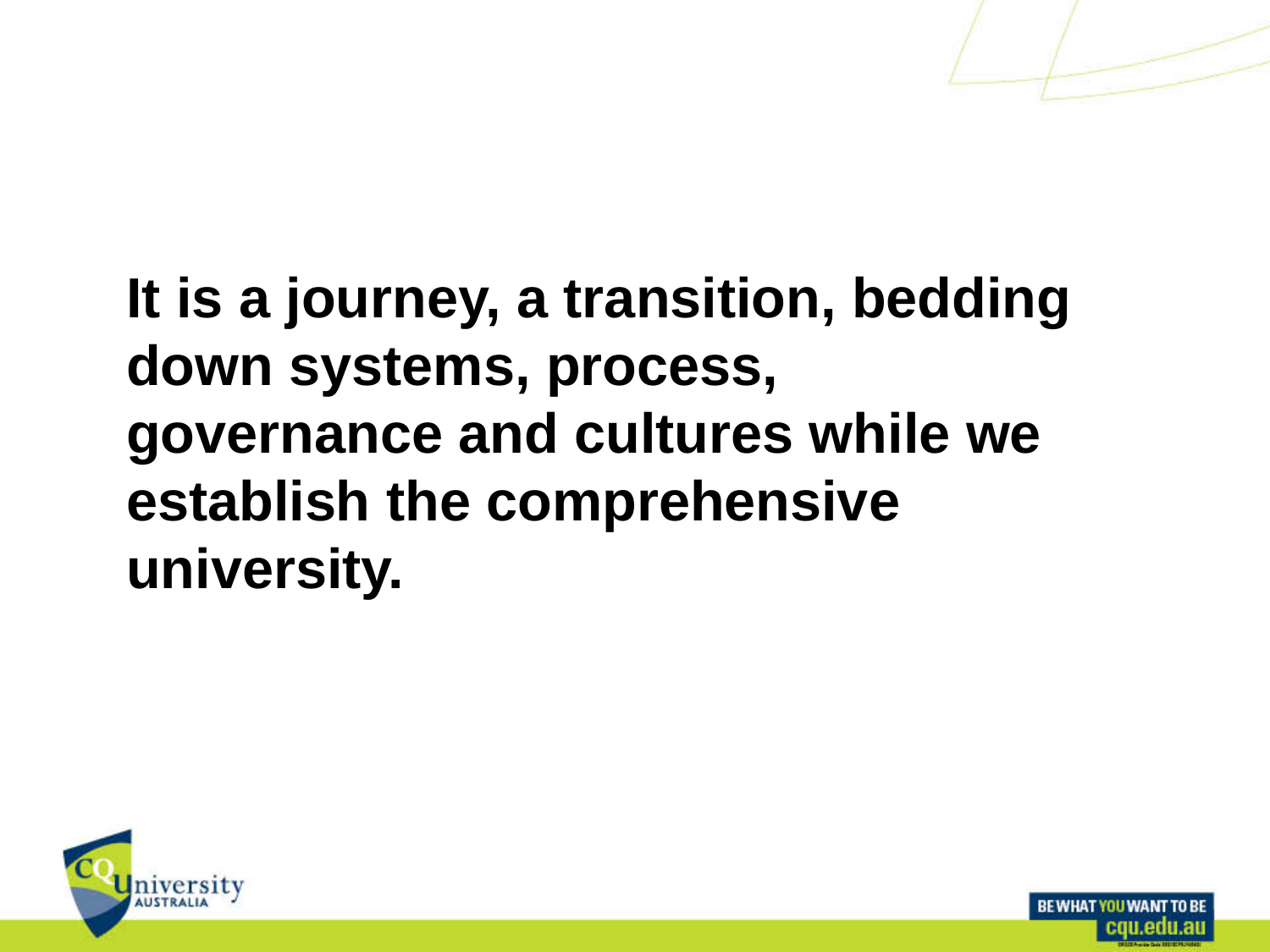

It is a journey, a transition, bedding down systems, process, governance and cultures while we establish the comprehensive university.